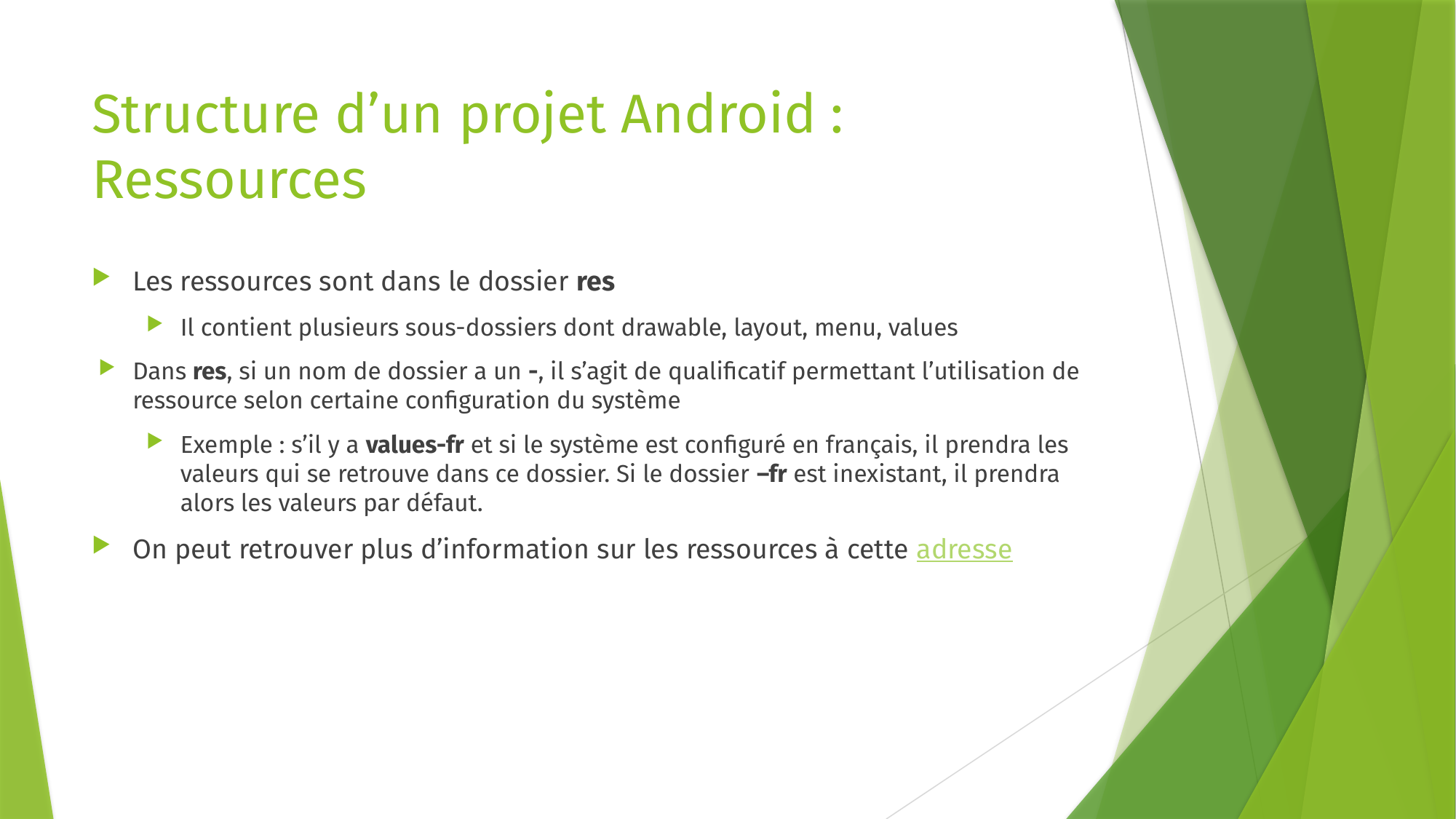

# Structure d’un projet Android : Ressources
Les ressources sont dans le dossier res
Il contient plusieurs sous-dossiers dont drawable, layout, menu, values
Dans res, si un nom de dossier a un -, il s’agit de qualificatif permettant l’utilisation de ressource selon certaine configuration du système
Exemple : s’il y a values-fr et si le système est configuré en français, il prendra les valeurs qui se retrouve dans ce dossier. Si le dossier –fr est inexistant, il prendra alors les valeurs par défaut.
On peut retrouver plus d’information sur les ressources à cette adresse